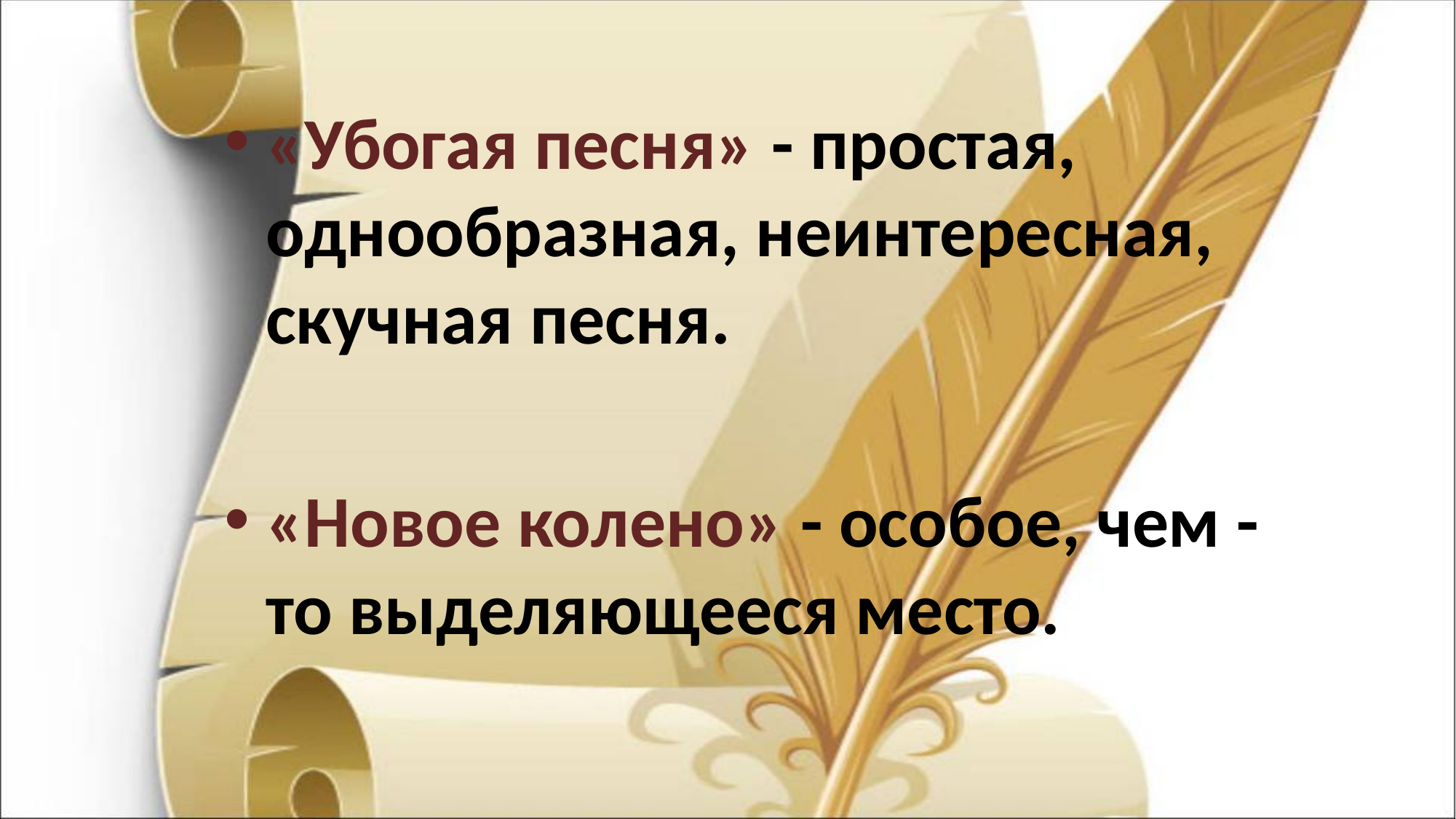

«Убогая песня» - простая, однообразная, неинтересная, скучная песня.

«Новое колено» - особое, чем - то выделяющееся место.